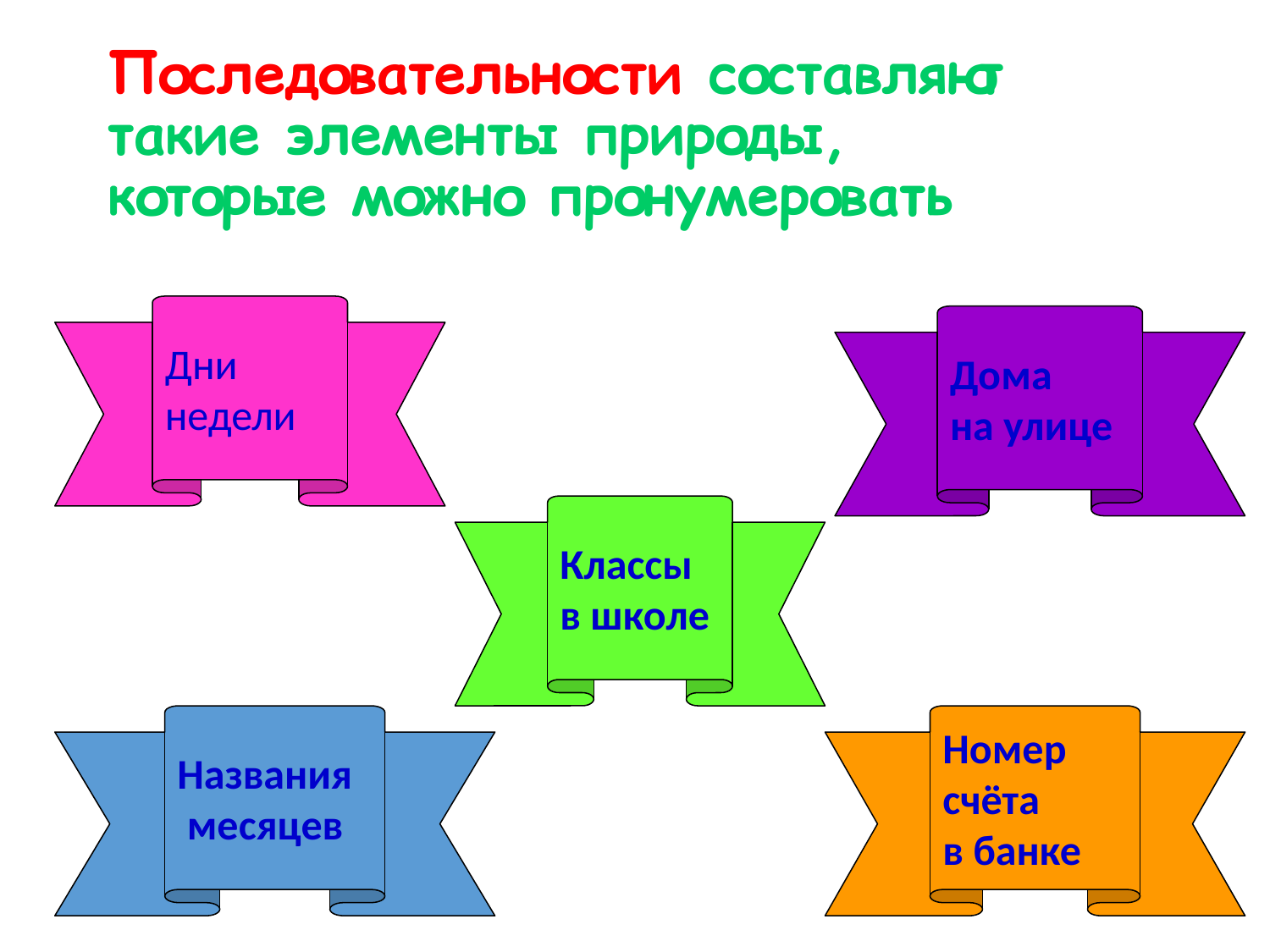

# Последовательности составляют такие элементы природы, которые можно пронумеровать
Дни
недели
Дома
на улице
Классы
в школе
Названия
 месяцев
Номер
счёта
в банке